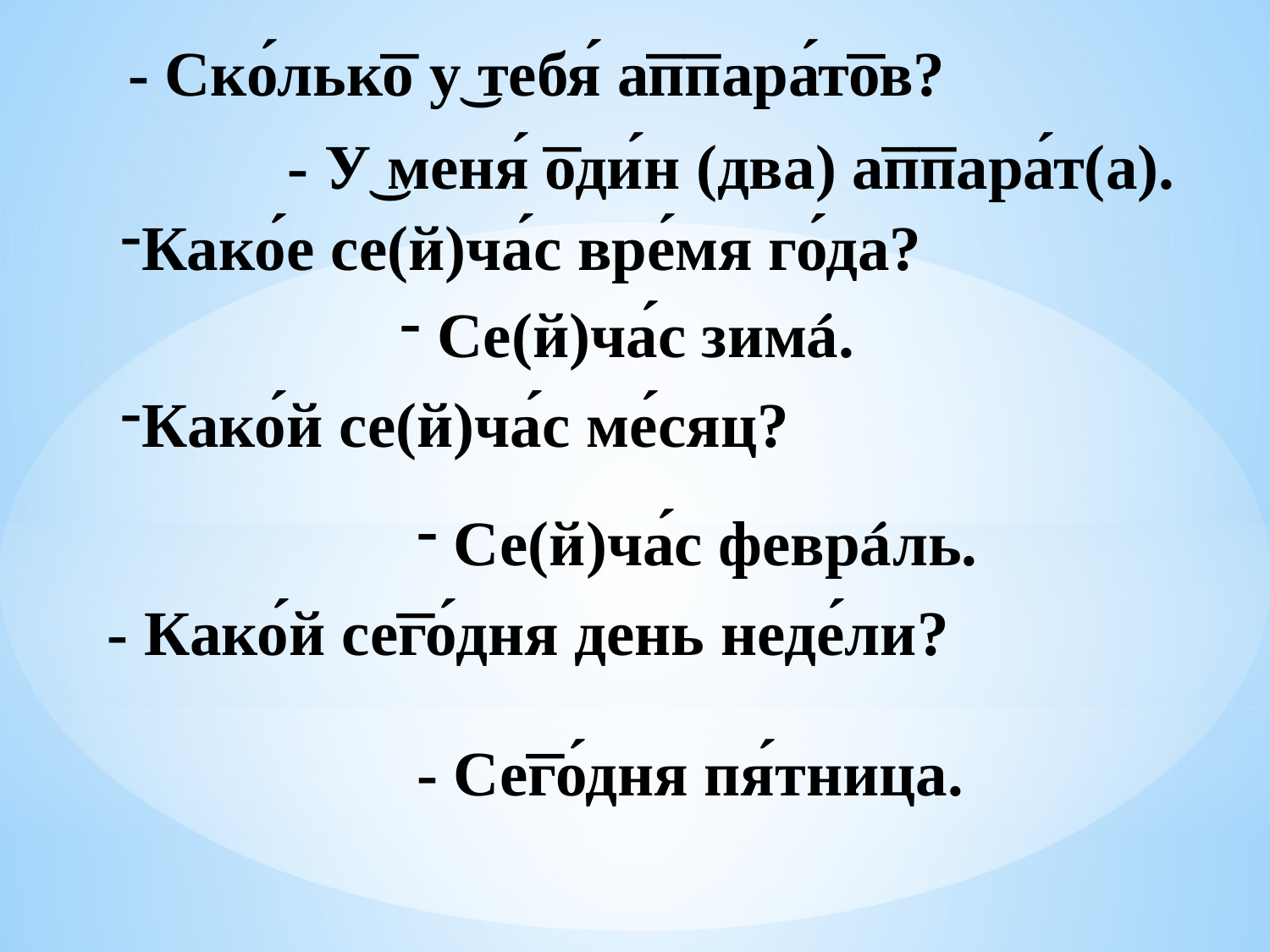

- Ско́льк͞о у͜ тебя́ а͞п͞пара́т͞ов?
- У͜ меня́ ͞оди́н (два) а͞п͞пара́т(а).
Како́е се(й)ча́с вре́мя го́да?
 Се(й)ча́с зима́.
Како́й се(й)ча́с ме́сяц?
 Се(й)ча́с февра́ль.
- Како́й се͞го́дня день неде́ли?
- Се͞го́дня пя́тница.